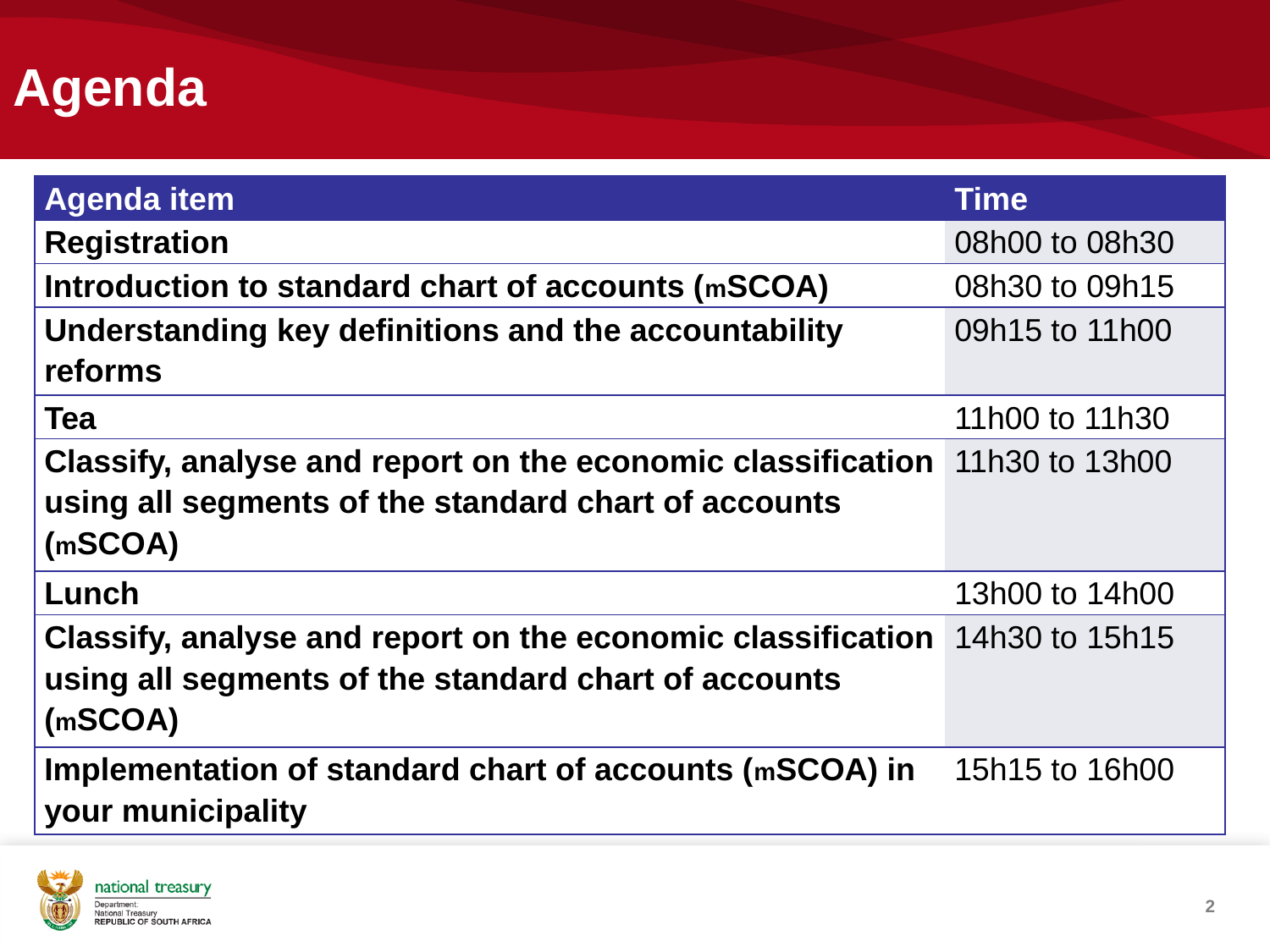

# Agenda
| Agenda item | Time |
| --- | --- |
| Registration | 08h00 to 08h30 |
| Introduction to standard chart of accounts (mSCOA) | 08h30 to 09h15 |
| Understanding key definitions and the accountability reforms | 09h15 to 11h00 |
| Tea | 11h00 to 11h30 |
| Classify, analyse and report on the economic classification using all segments of the standard chart of accounts (mSCOA) | 11h30 to 13h00 |
| Lunch | 13h00 to 14h00 |
| Classify, analyse and report on the economic classification using all segments of the standard chart of accounts (mSCOA) | 14h30 to 15h15 |
| Implementation of standard chart of accounts (mSCOA) in your municipality | 15h15 to 16h00 |
2